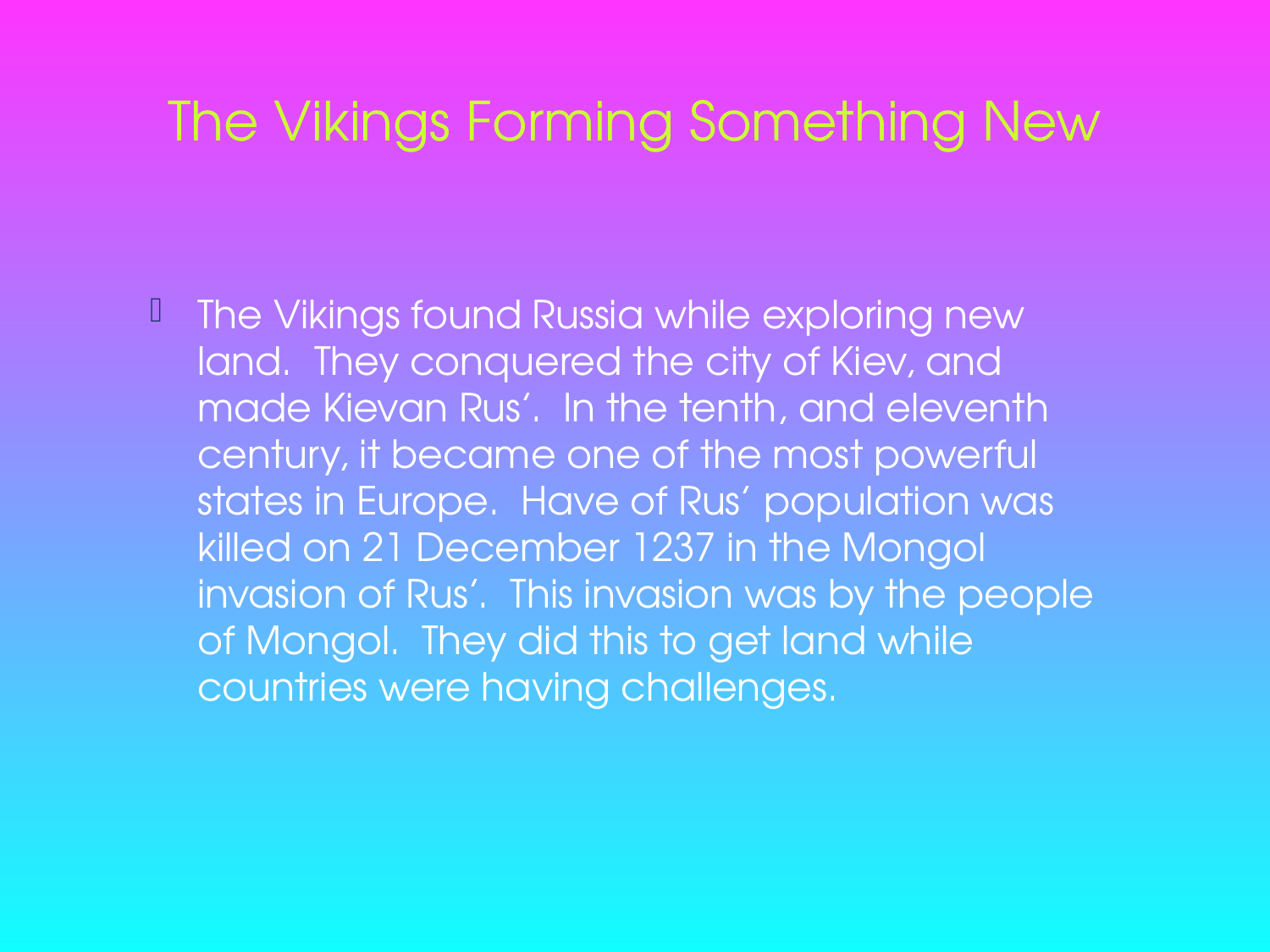

# The Vikings Forming Something New
The Vikings found Russia while exploring new land.  They conquered the city of Kiev, and made Kievan Rus’.  In the tenth, and eleventh century, it became one of the most powerful states in Europe.  Have of Rus’ population was killed on 21 December 1237 in the Mongol invasion of Rus’.  This invasion was by the people of Mongol.  They did this to get land while countries were having challenges.